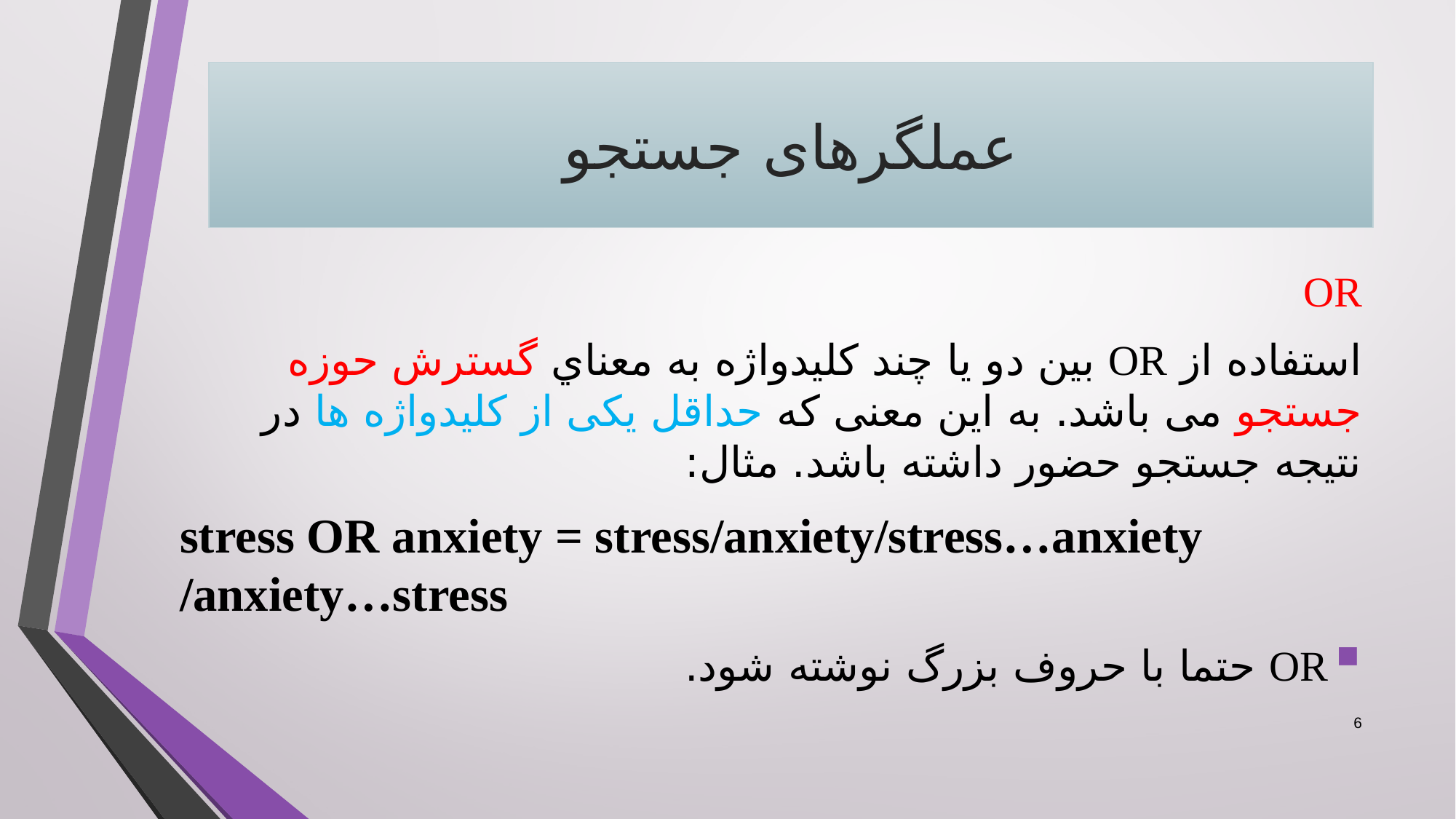

# عملگرهای جستجو
OR
استفاده از OR بین دو یا چند کلیدواژه به معناي گسترش حوزه جستجو می باشد. به این معنی که حداقل یکی از کلیدواژه ها در نتیجه جستجو حضور داشته باشد. مثال:
stress OR anxiety = stress/anxiety/stress…anxiety /anxiety…stress
OR حتما با حروف بزرگ نوشته شود.

6